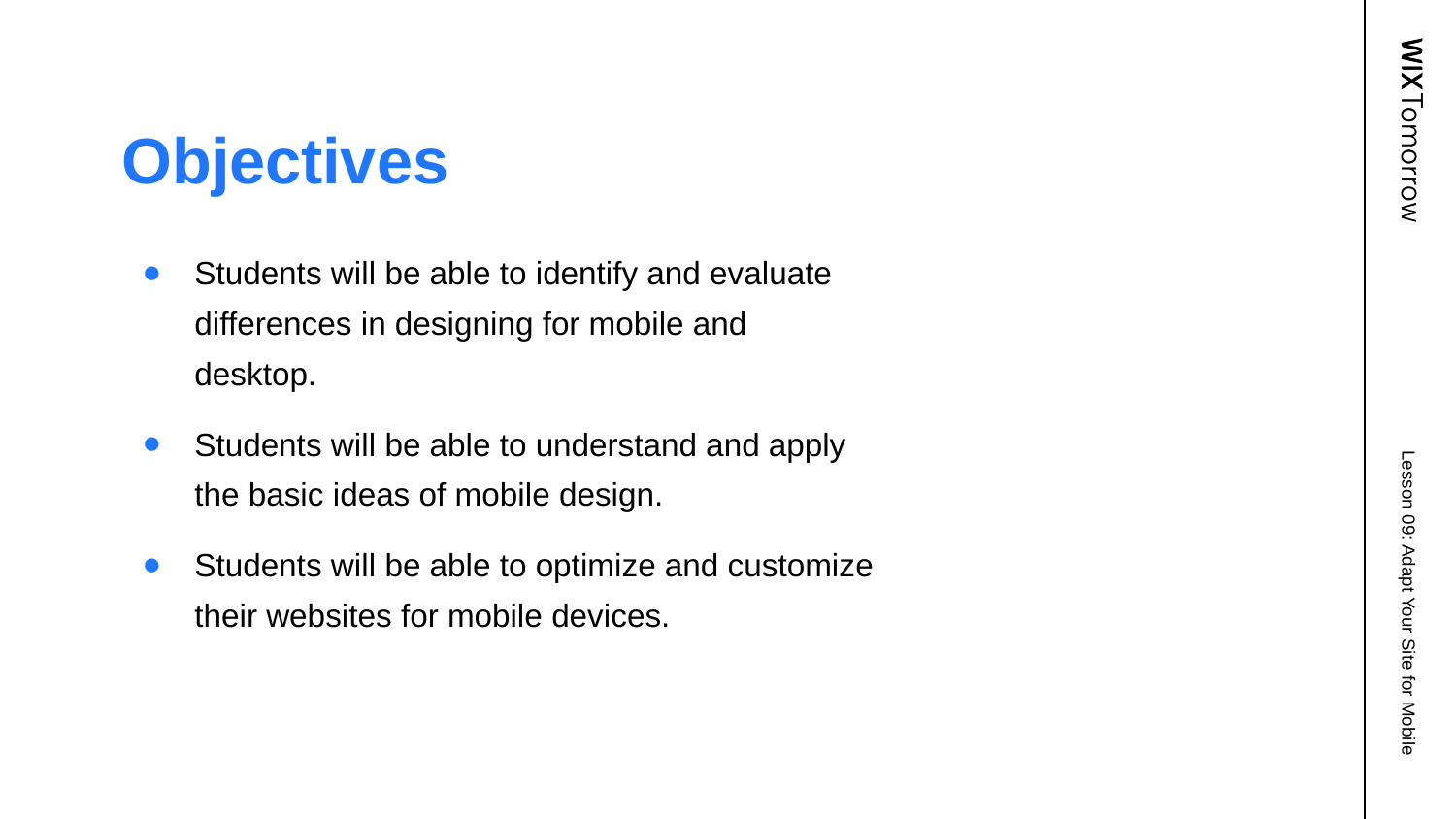

# Objectives
Students will be able to identify and evaluate differences in designing for mobile and desktop.
Students will be able to understand and apply the basic ideas of mobile design.
Students will be able to optimize and customize their websites for mobile devices.